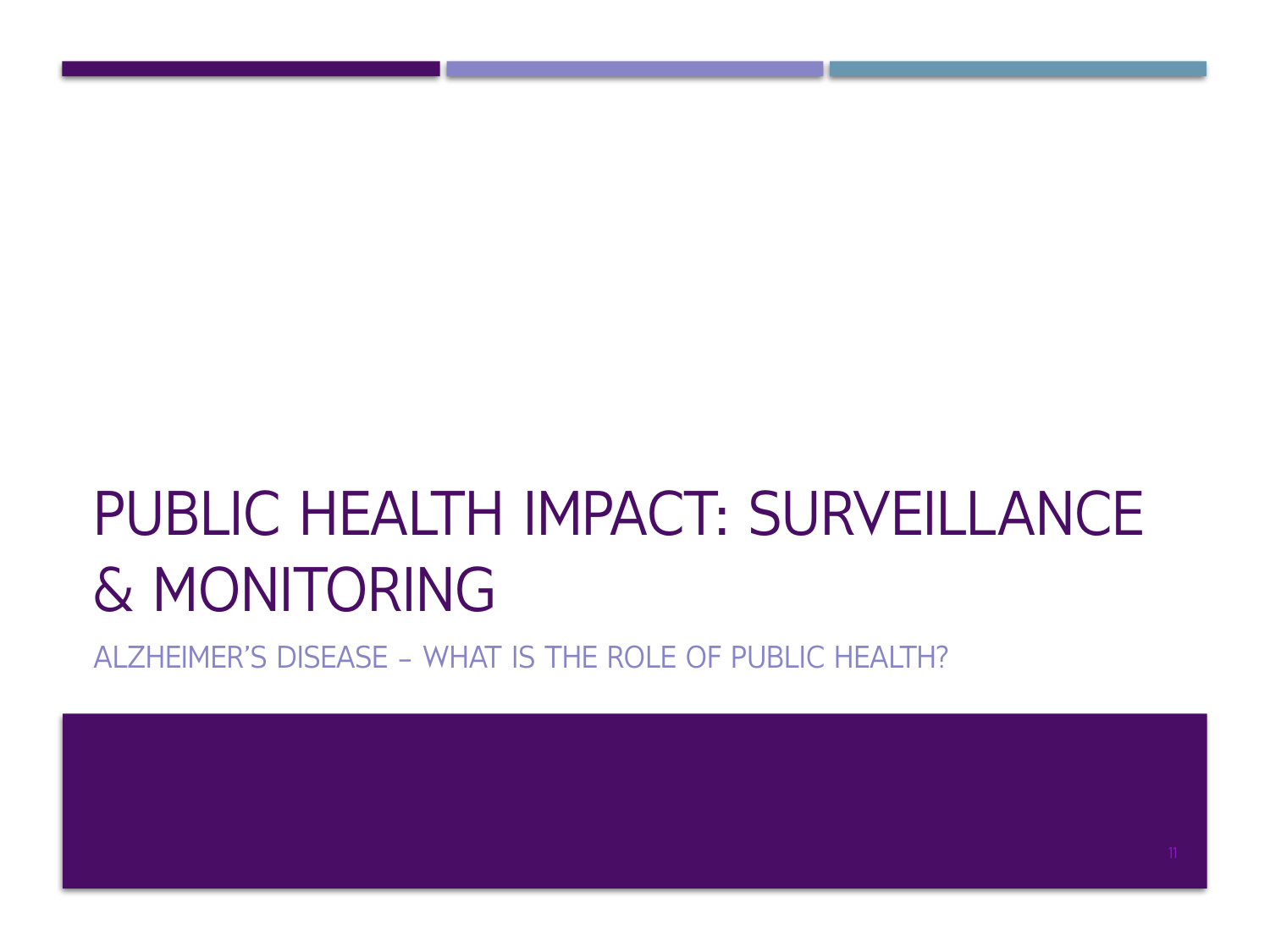

# PUBLIC HEALTH IMPACT: SURVEILLANCE & MONITORING
Alzheimer’s Disease – What is the Role of Public Health?
11